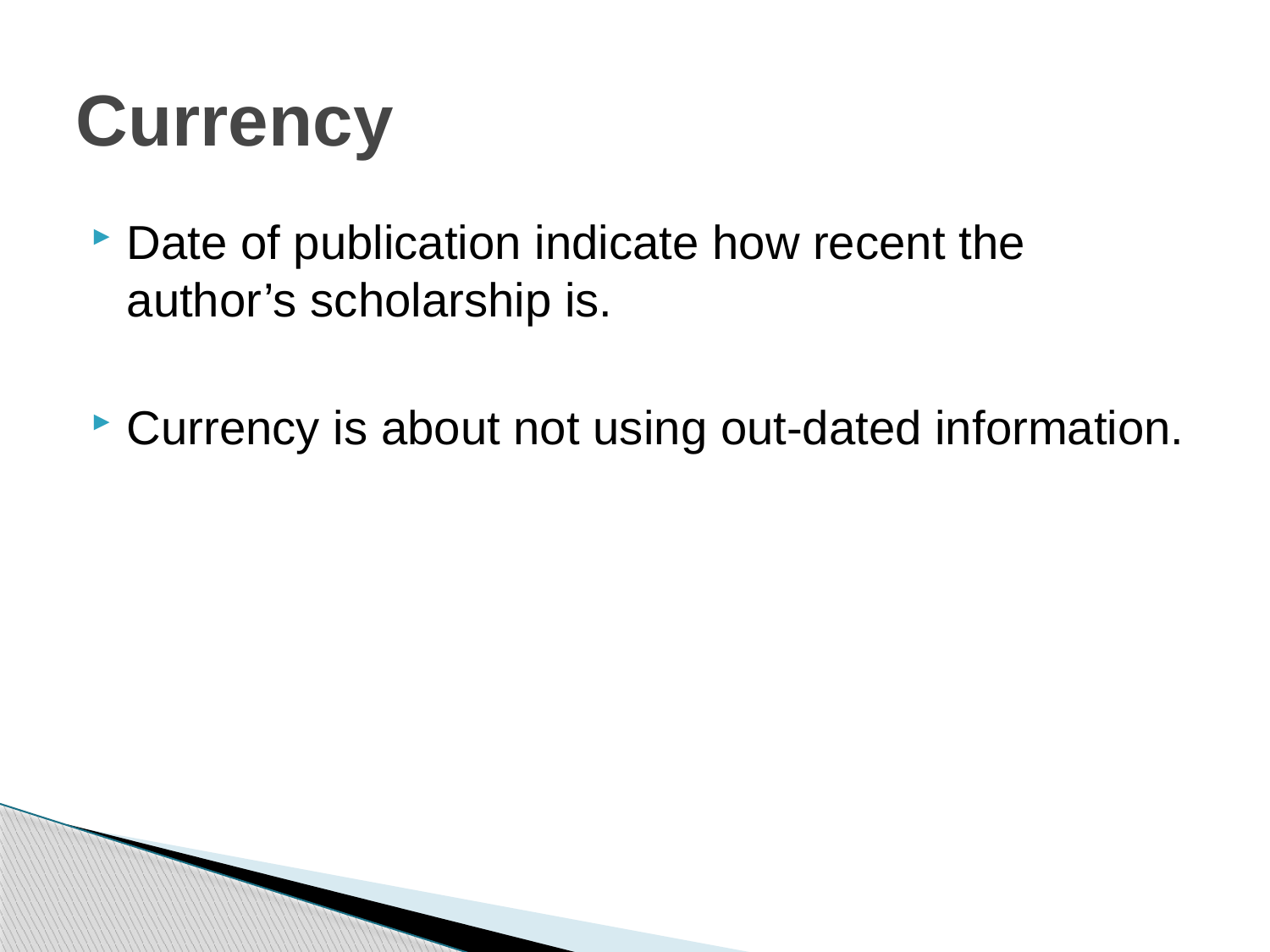

# Currency
Date of publication indicate how recent the author’s scholarship is.

Currency is about not using out-dated information.